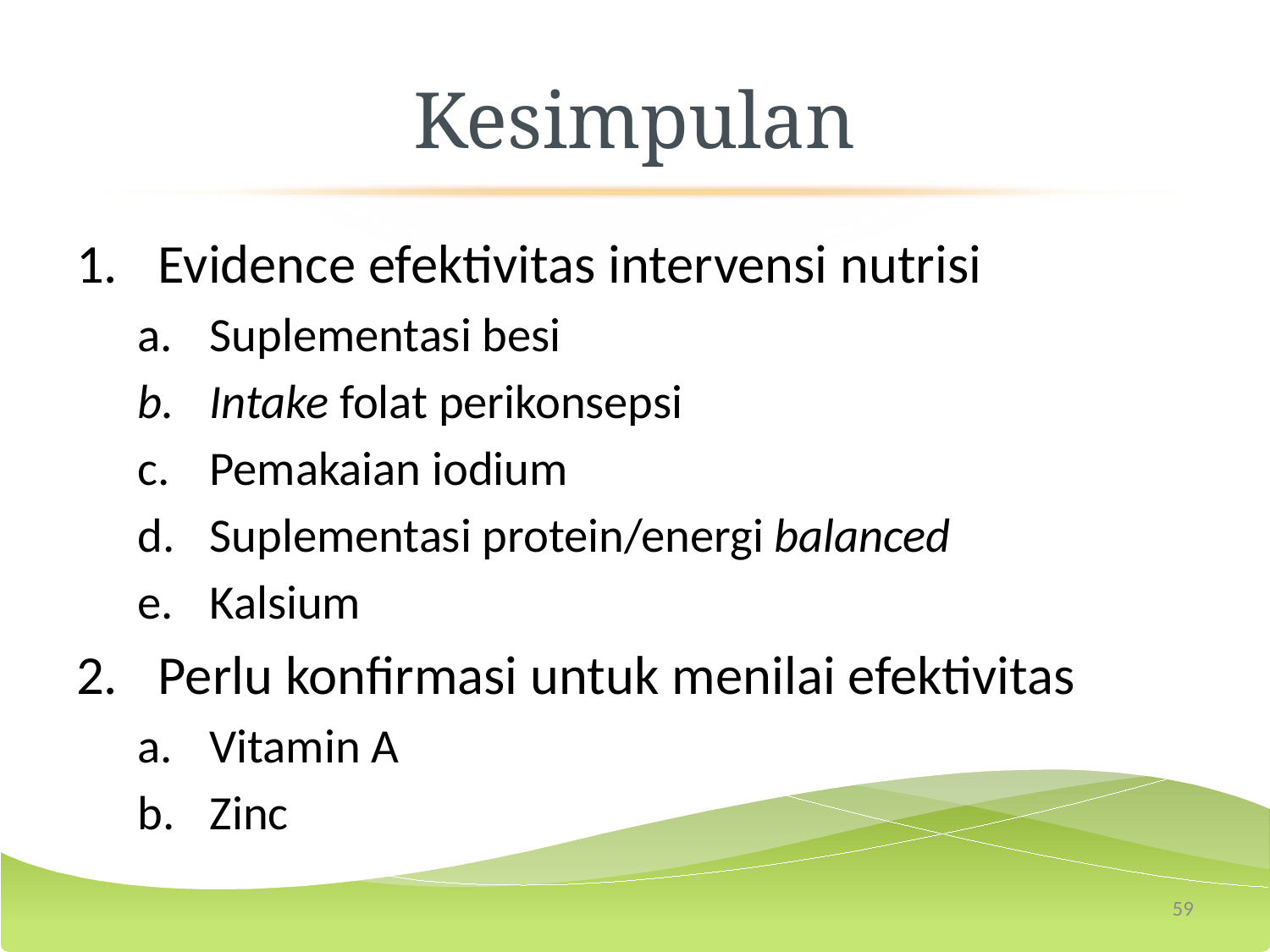

# Kesimpulan
Evidence efektivitas intervensi nutrisi
Suplementasi besi
Intake folat perikonsepsi
Pemakaian iodium
Suplementasi protein/energi balanced
Kalsium
Perlu konfirmasi untuk menilai efektivitas
Vitamin A
Zinc

59